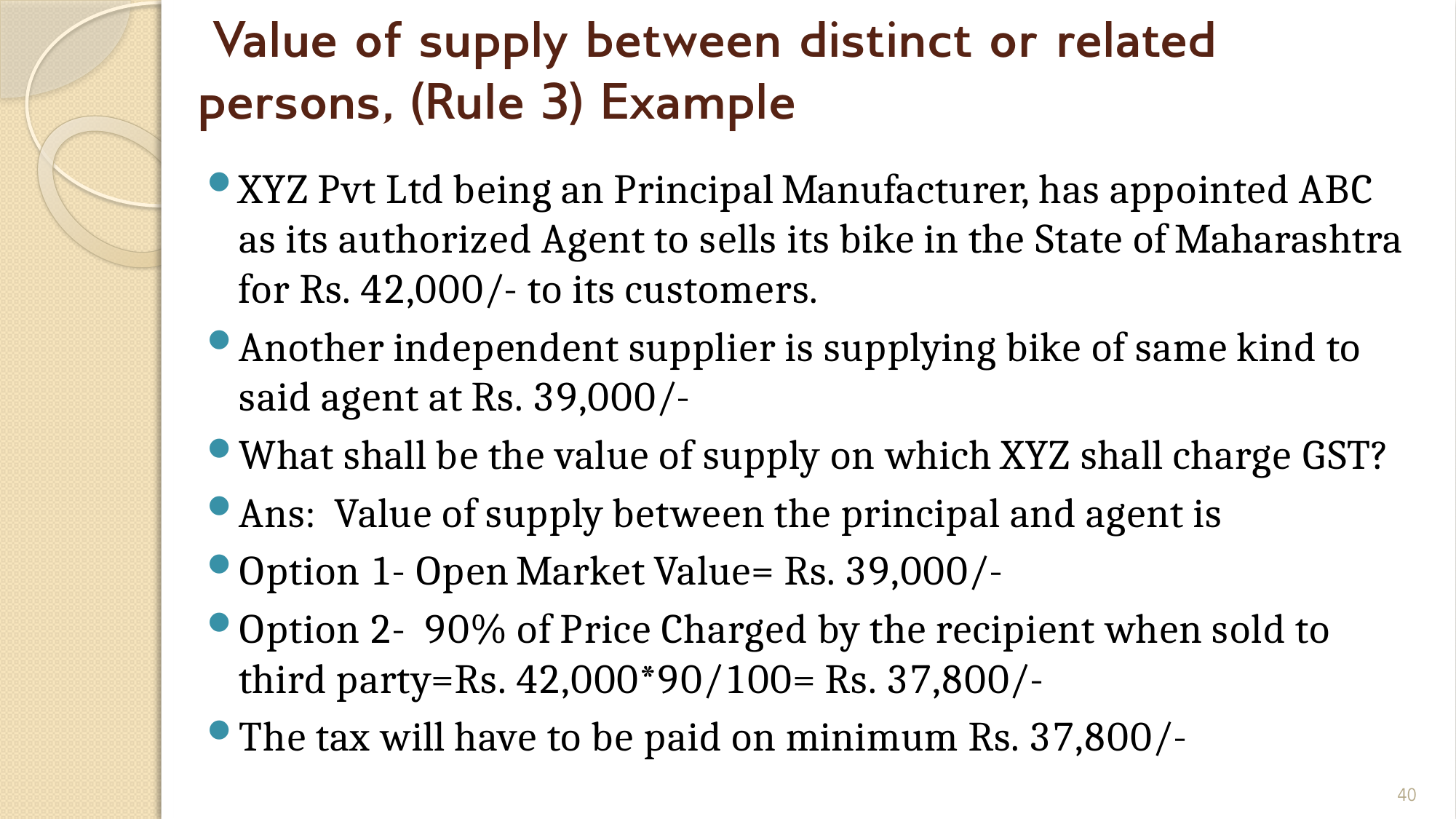

# Value of supply between distinct or related persons, (Rule 3) Example
XYZ Pvt Ltd being an Principal Manufacturer, has appointed ABC as its authorized Agent to sells its bike in the State of Maharashtra for Rs. 42,000/- to its customers.
Another independent supplier is supplying bike of same kind to said agent at Rs. 39,000/-
What shall be the value of supply on which XYZ shall charge GST?
Ans:  Value of supply between the principal and agent is
Option 1- Open Market Value= Rs. 39,000/-
Option 2-  90% of Price Charged by the recipient when sold to third party=Rs. 42,000*90/100= Rs. 37,800/-
The tax will have to be paid on minimum Rs. 37,800/-
40